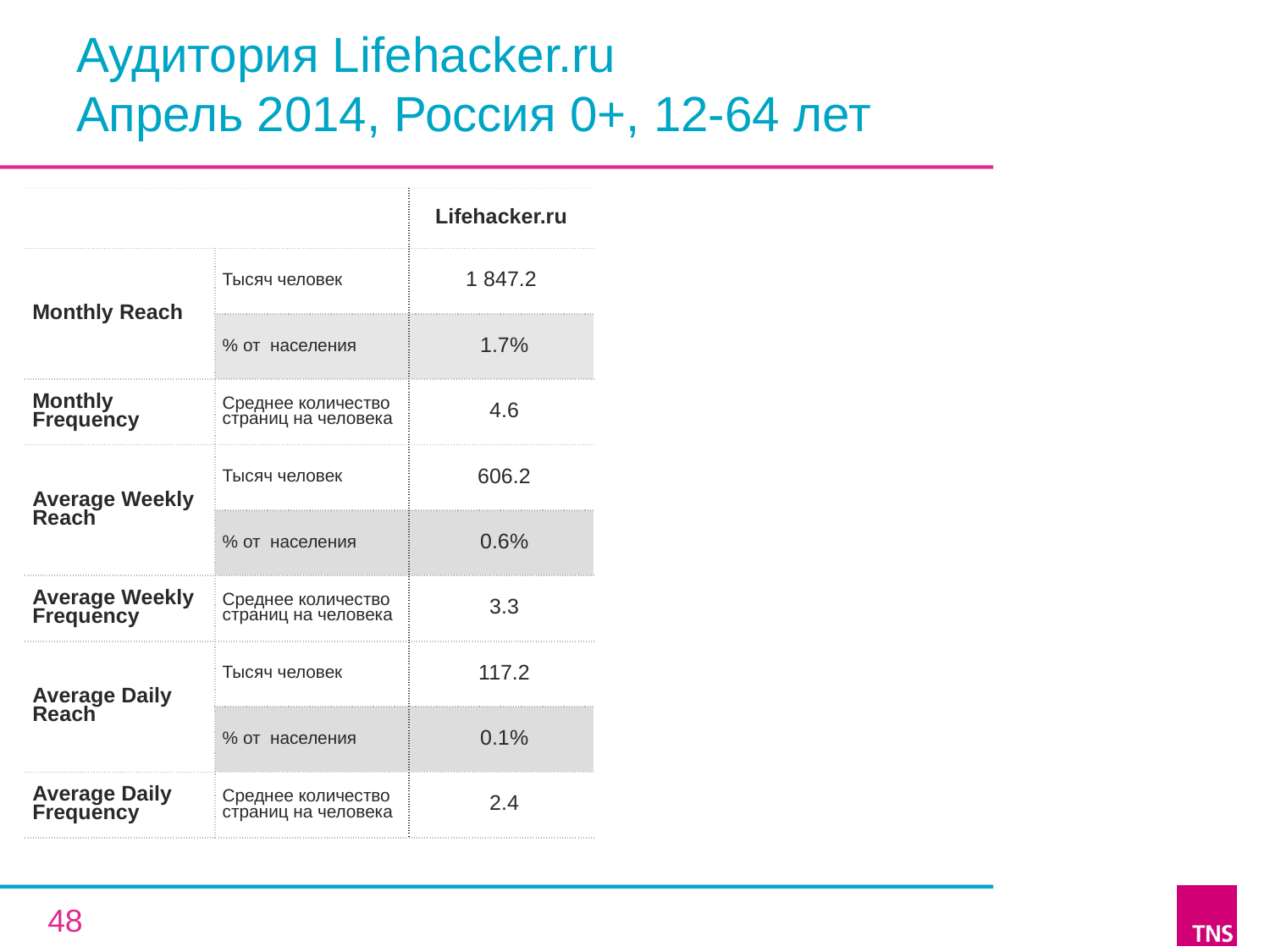

# Аудитория Lifehacker.ru Апрель 2014, Россия 0+, 12-64 лет
|  |  | Lifehacker.ru |
| --- | --- | --- |
| Monthly Reach | Тысяч человек | 1 847.2 |
|  | % от населения | 1.7% |
| Monthly Frequency | Среднее количество страниц на человека | 4.6 |
| Average Weekly Reach | Тысяч человек | 606.2 |
|  | % от населения | 0.6% |
| Average Weekly Frequency | Среднее количество страниц на человека | 3.3 |
| Average Daily Reach | Тысяч человек | 117.2 |
|  | % от населения | 0.1% |
| Average Daily Frequency | Среднее количество страниц на человека | 2.4 |

48